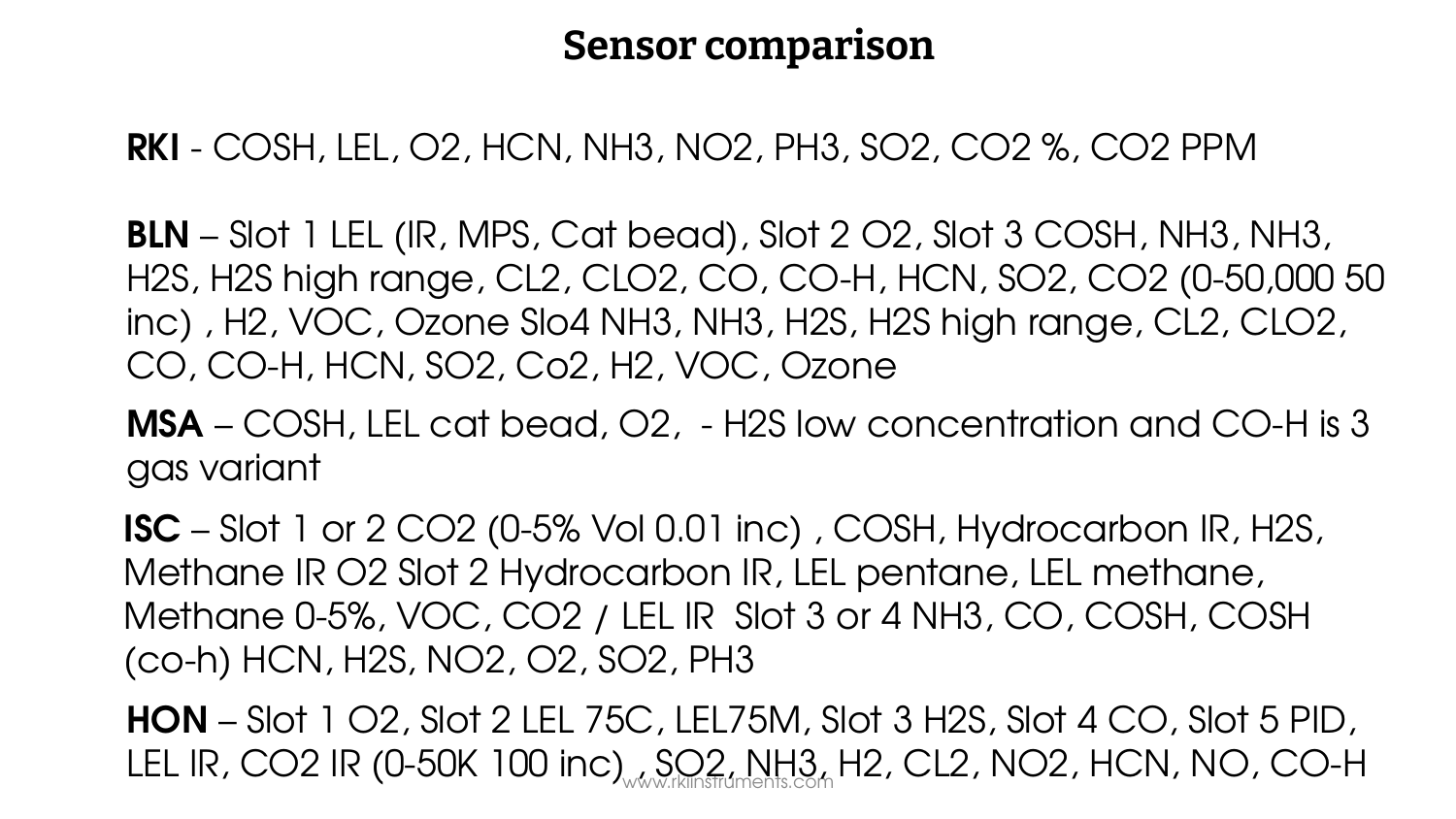

# Sensor comparison
RKI - COSH, LEL, O2, HCN, NH3, NO2, PH3, SO2, CO2 %, CO2 PPM
BLN – Slot 1 LEL (IR, MPS, Cat bead), Slot 2 O2, Slot 3 COSH, NH3, NH3, H2S, H2S high range, CL2, CLO2, CO, CO-H, HCN, SO2, CO2 (0-50,000 50 inc) , H2, VOC, Ozone Slo4 NH3, NH3, H2S, H2S high range, CL2, CLO2, CO, CO-H, HCN, SO2, Co2, H2, VOC, Ozone
MSA – COSH, LEL cat bead, O2,  - H2S low concentration and CO-H is 3 gas variant
ISC – Slot 1 or 2 CO2 (0-5% Vol 0.01 inc) , COSH, Hydrocarbon IR, H2S, Methane IR O2 Slot 2 Hydrocarbon IR, LEL pentane, LEL methane, Methane 0-5%, VOC, CO2 / LEL IR  Slot 3 or 4 NH3, CO, COSH, COSH (co-h) HCN, H2S, NO2, O2, SO2, PH3
HON – Slot 1 O2, Slot 2 LEL 75C, LEL75M, Slot 3 H2S, Slot 4 CO, Slot 5 PID, LEL IR, CO2 IR (0-50K 100 inc) , SO2, NH3, H2, CL2, NO2, HCN, NO, CO-H
www.rkiinstruments.com